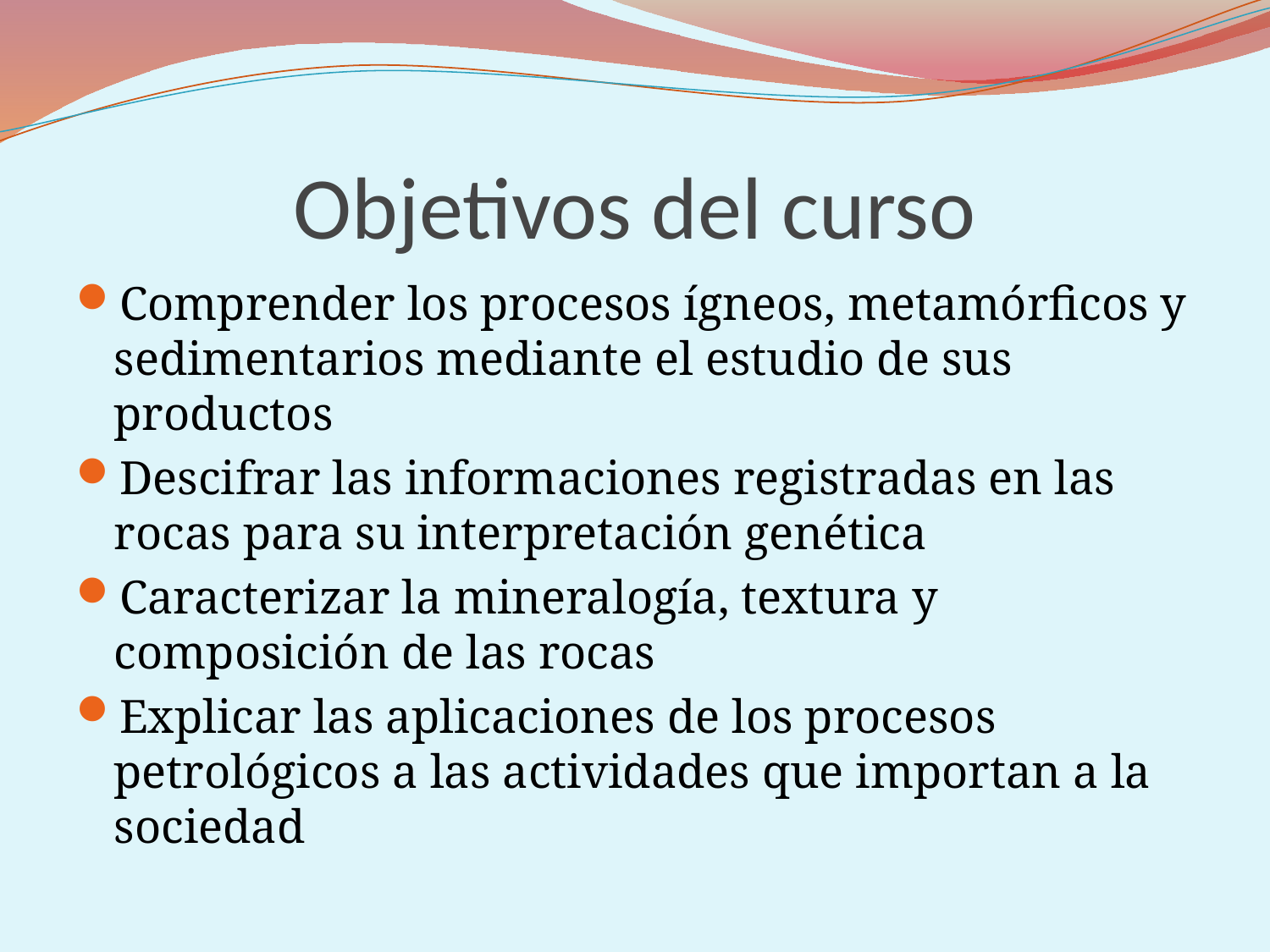

# Objetivos del curso
Comprender los procesos ígneos, metamórficos y sedimentarios mediante el estudio de sus productos
Descifrar las informaciones registradas en las rocas para su interpretación genética
Caracterizar la mineralogía, textura y composición de las rocas
Explicar las aplicaciones de los procesos petrológicos a las actividades que importan a la sociedad